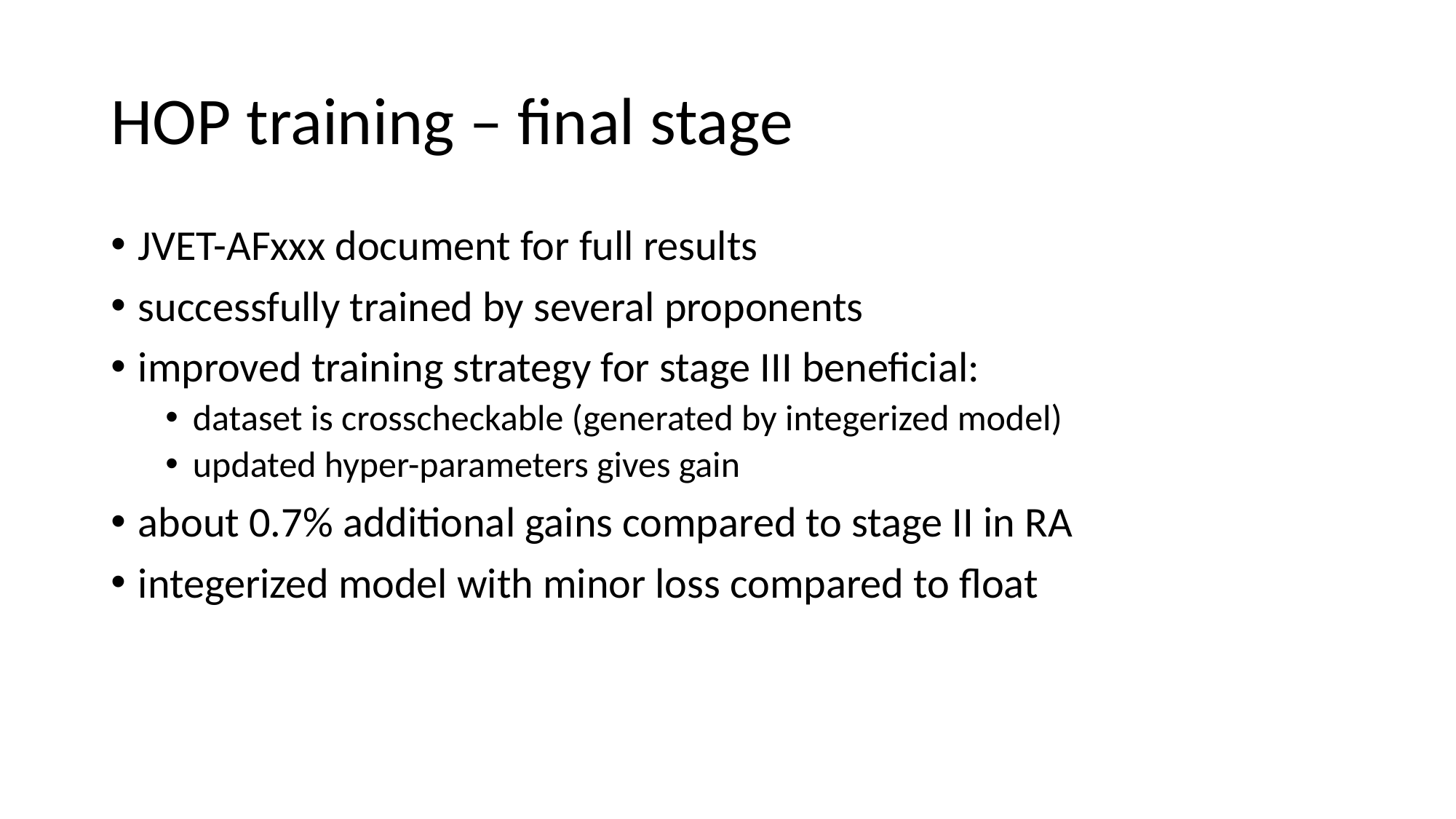

# HOP training – final stage
JVET-AFxxx document for full results
successfully trained by several proponents
improved training strategy for stage III beneficial:
dataset is crosscheckable (generated by integerized model)
updated hyper-parameters gives gain
about 0.7% additional gains compared to stage II in RA
integerized model with minor loss compared to float